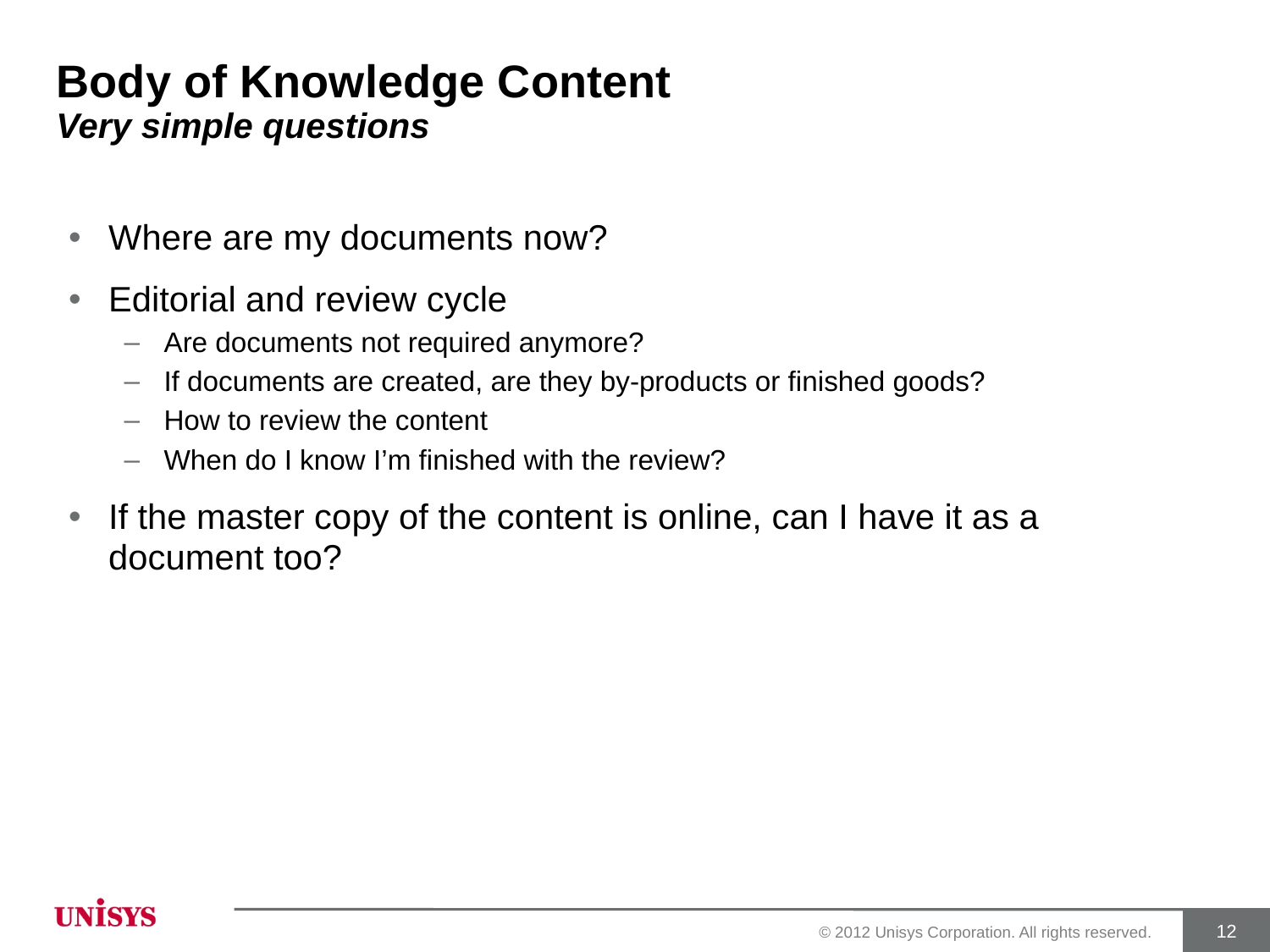

# Body of Knowledge Content Very simple questions
Where are my documents now?
Editorial and review cycle
Are documents not required anymore?
If documents are created, are they by-products or finished goods?
How to review the content
When do I know I’m finished with the review?
If the master copy of the content is online, can I have it as a document too?